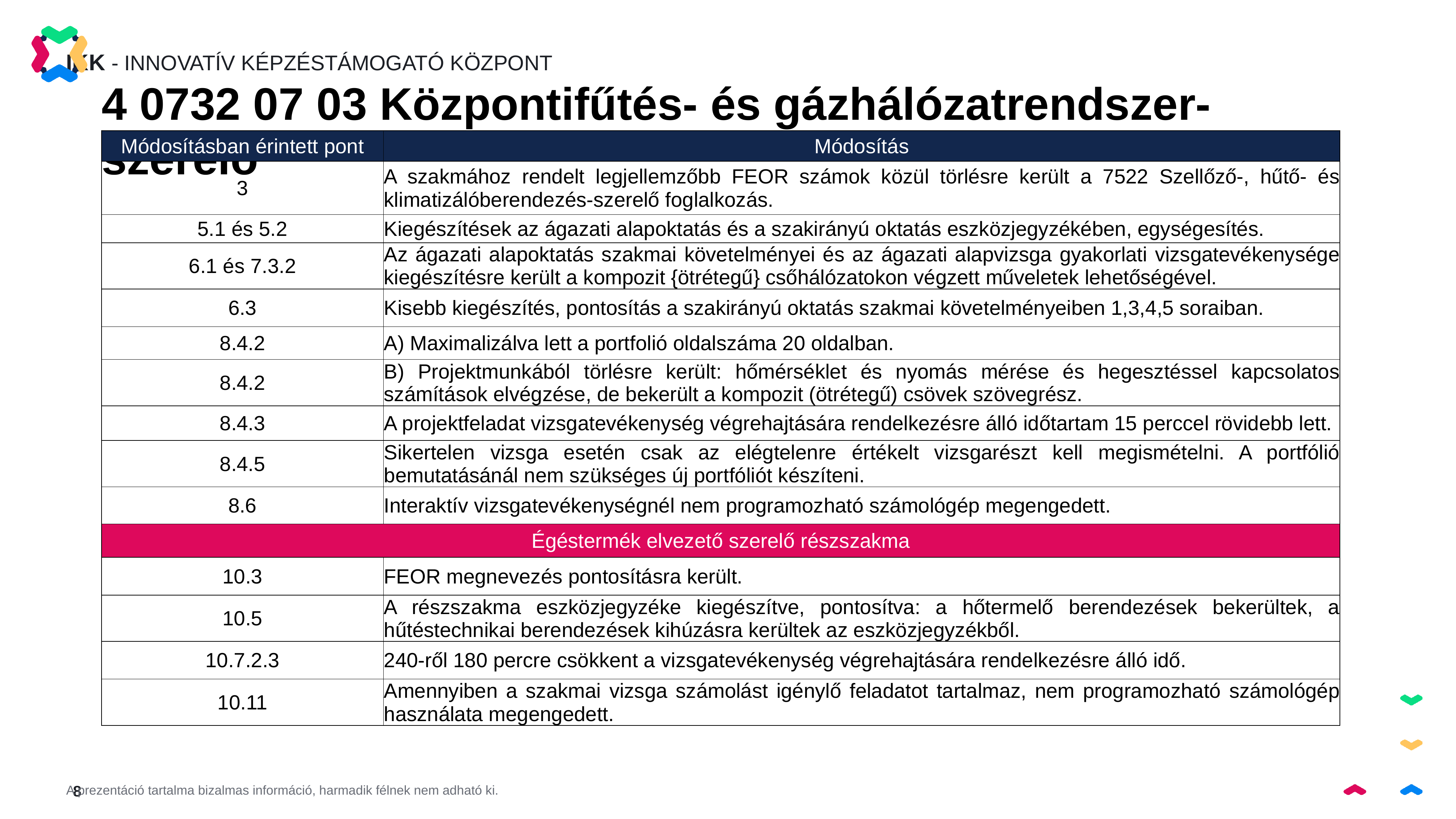

4 0732 07 03 Központifűtés- és gázhálózatrendszer-szerelő
| Módosításban érintett pont | Módosítás |
| --- | --- |
| 3 | A szakmához rendelt legjellemzőbb FEOR számok közül törlésre került a 7522 Szellőző-, hűtő- és klimatizálóberendezés-szerelő foglalkozás. |
| 5.1 és 5.2 | Kiegészítések az ágazati alapoktatás és a szakirányú oktatás eszközjegyzékében, egységesítés. |
| 6.1 és 7.3.2 | Az ágazati alapoktatás szakmai követelményei és az ágazati alapvizsga gyakorlati vizsgatevékenysége kiegészítésre került a kompozit {ötrétegű} csőhálózatokon végzett műveletek lehetőségével. |
| 6.3 | Kisebb kiegészítés, pontosítás a szakirányú oktatás szakmai követelményeiben 1,3,4,5 soraiban. |
| 8.4.2 | A) Maximalizálva lett a portfolió oldalszáma 20 oldalban. |
| 8.4.2 | B) Projektmunkából törlésre került: hőmérséklet és nyomás mérése és hegesztéssel kapcsolatos számítások elvégzése, de bekerült a kompozit (ötrétegű) csövek szövegrész. |
| 8.4.3 | A projektfeladat vizsgatevékenység végrehajtására rendelkezésre álló időtartam 15 perccel rövidebb lett. |
| 8.4.5 | Sikertelen vizsga esetén csak az elégtelenre értékelt vizsgarészt kell megismételni. A portfólió bemutatásánál nem szükséges új portfóliót készíteni. |
| 8.6 | Interaktív vizsgatevékenységnél nem programozható számológép megengedett. |
| Égéstermék elvezető szerelő részszakma |  |
| 10.3 | FEOR megnevezés pontosításra került. |
| 10.5 | A részszakma eszközjegyzéke kiegészítve, pontosítva: a hőtermelő berendezések bekerültek, a hűtéstechnikai berendezések kihúzásra kerültek az eszközjegyzékből. |
| 10.7.2.3 | 240-ről 180 percre csökkent a vizsgatevékenység végrehajtására rendelkezésre álló idő. |
| 10.11 | Amennyiben a szakmai vizsga számolást igénylő feladatot tartalmaz, nem programozható számológép használata megengedett. |